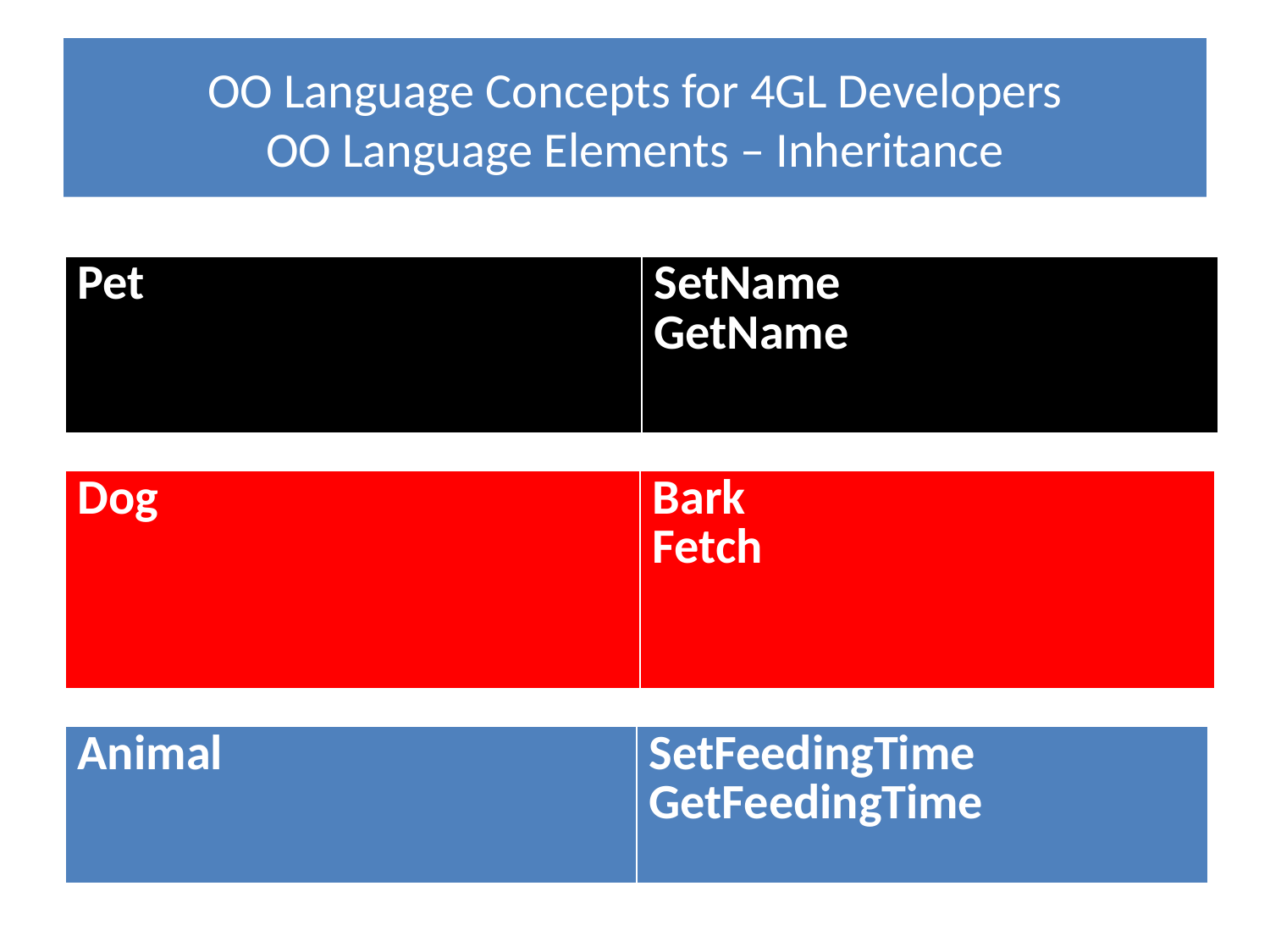

# OO Language Concepts for 4GL Developers OO Language Elements – Inheritance
| Pet | SetName GetName |
| --- | --- |
| Dog | Bark Fetch |
| --- | --- |
| Animal | SetFeedingTime GetFeedingTime |
| --- | --- |